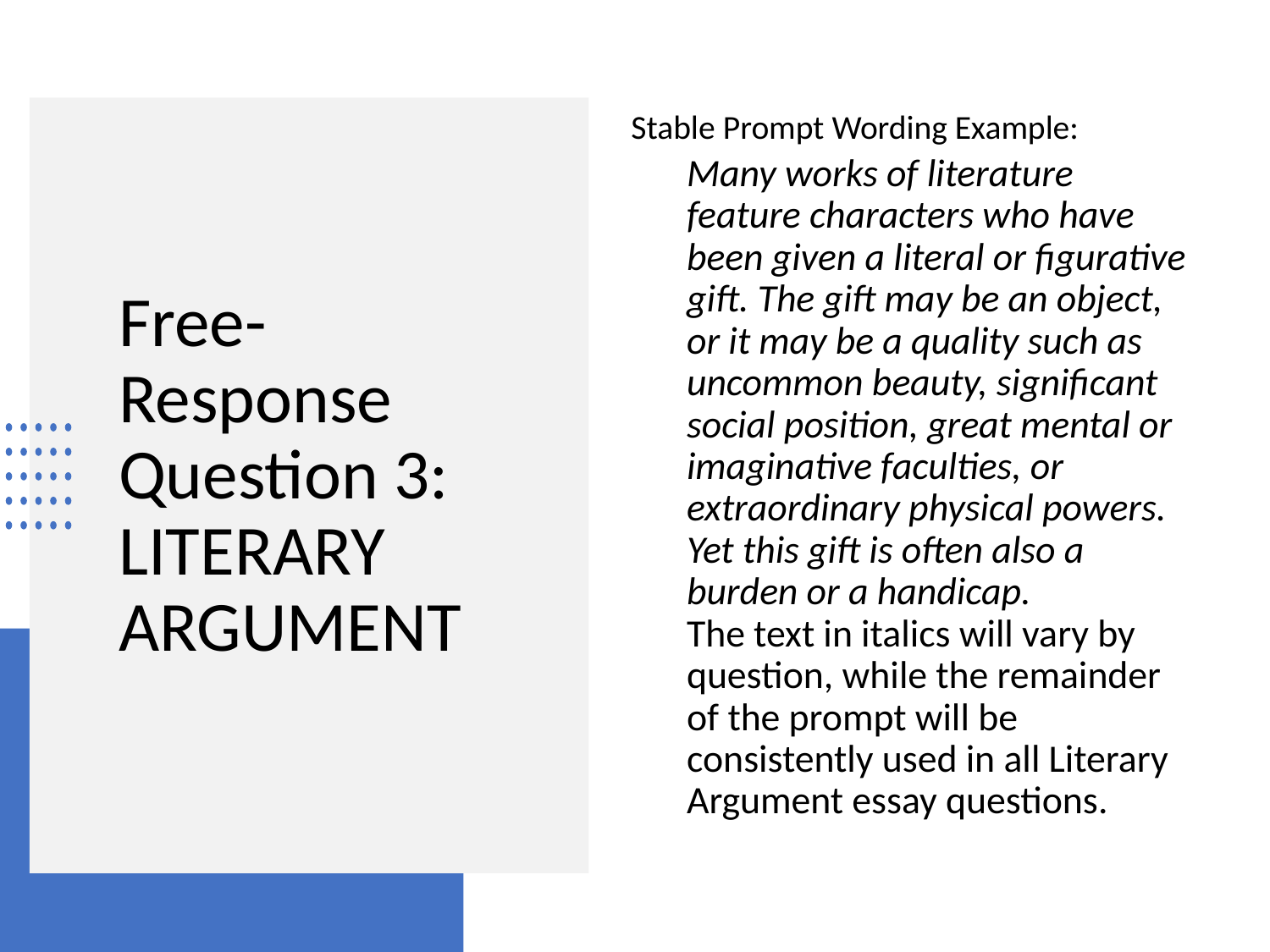

Stable Prompt Wording Example:
Many works of literature feature characters who have been given a literal or figurative gift. The gift may be an object, or it may be a quality such as uncommon beauty, significant social position, great mental or imaginative faculties, or extraordinary physical powers. Yet this gift is often also a burden or a handicap.
The text in italics will vary by question, while the remainder of the prompt will be consistently used in all Literary Argument essay questions.

# Free-Response Question 3: LITERARY ARGUMENT